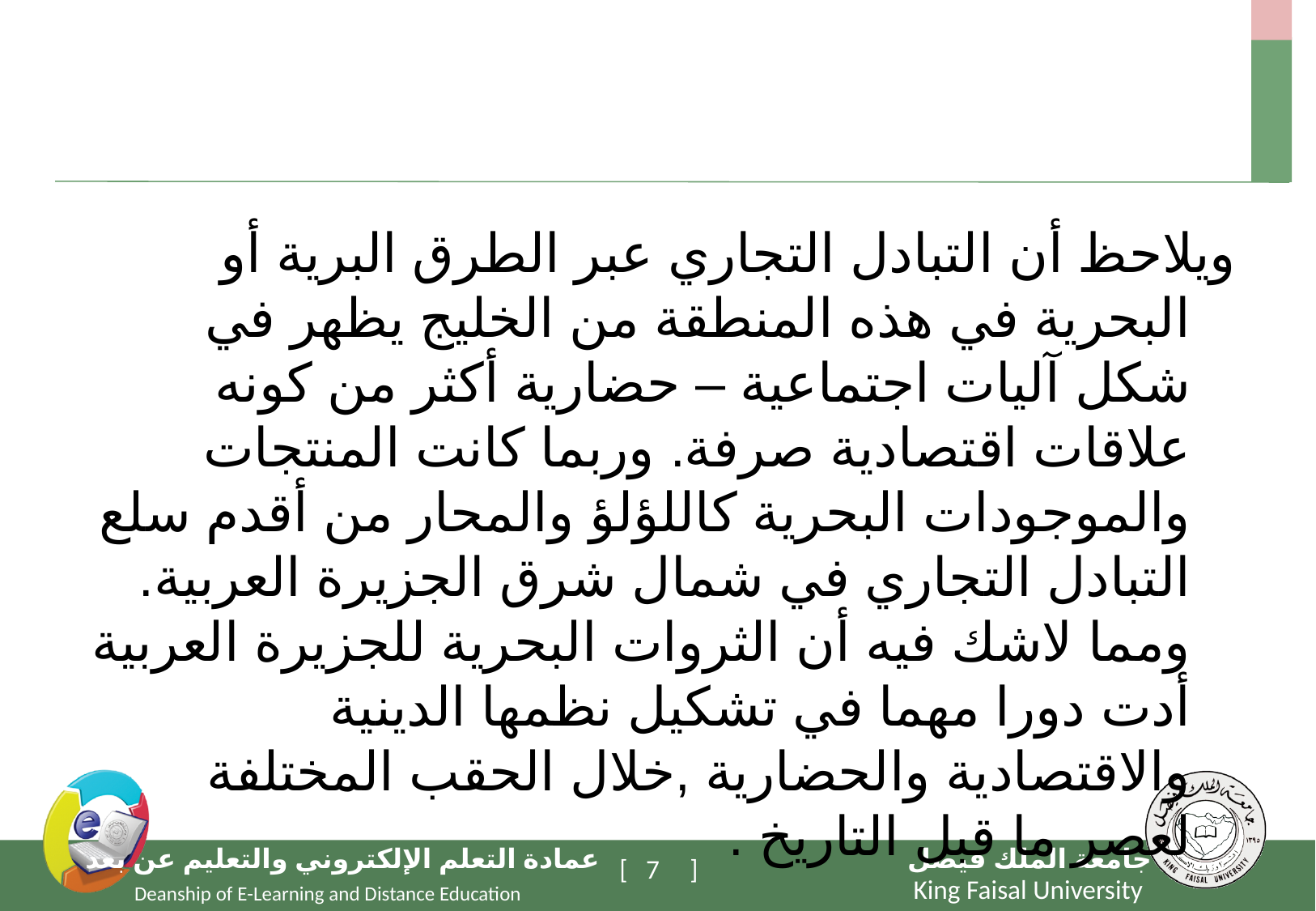

#
ويلاحظ أن التبادل التجاري عبر الطرق البرية أو البحرية في هذه المنطقة من الخليج يظهر في شكل آليات اجتماعية – حضارية أكثر من كونه علاقات اقتصادية صرفة. وربما كانت المنتجات والموجودات البحرية كاللؤلؤ والمحار من أقدم سلع التبادل التجاري في شمال شرق الجزيرة العربية. ومما لاشك فيه أن الثروات البحرية للجزيرة العربية أدت دورا مهما في تشكيل نظمها الدينية والاقتصادية والحضارية ,خلال الحقب المختلفة لعصر ما قبل التاريخ .